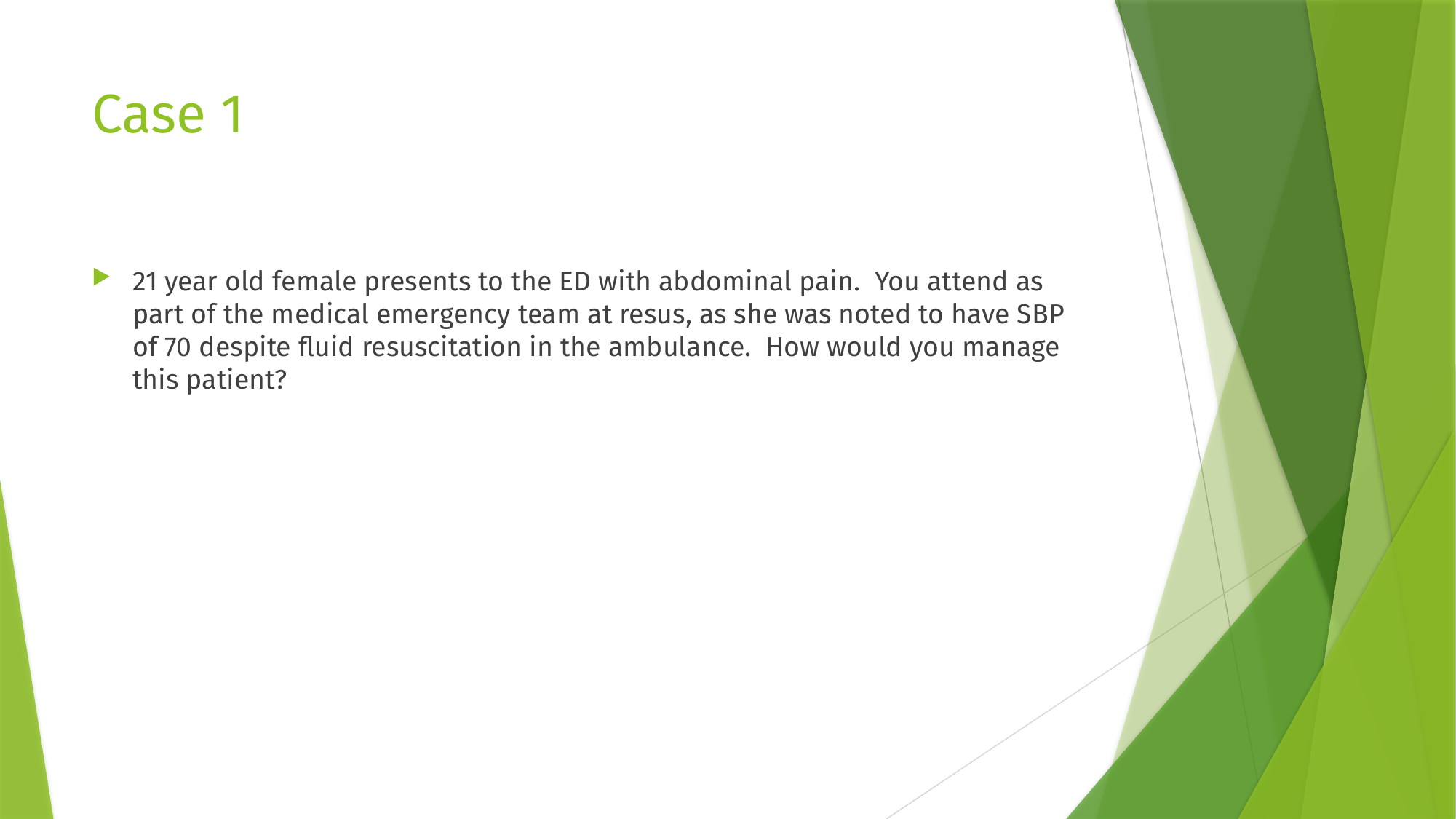

# Case 1
21 year old female presents to the ED with abdominal pain.  You attend as part of the medical emergency team at resus, as she was noted to have SBP of 70 despite fluid resuscitation in the ambulance.  How would you manage this patient?